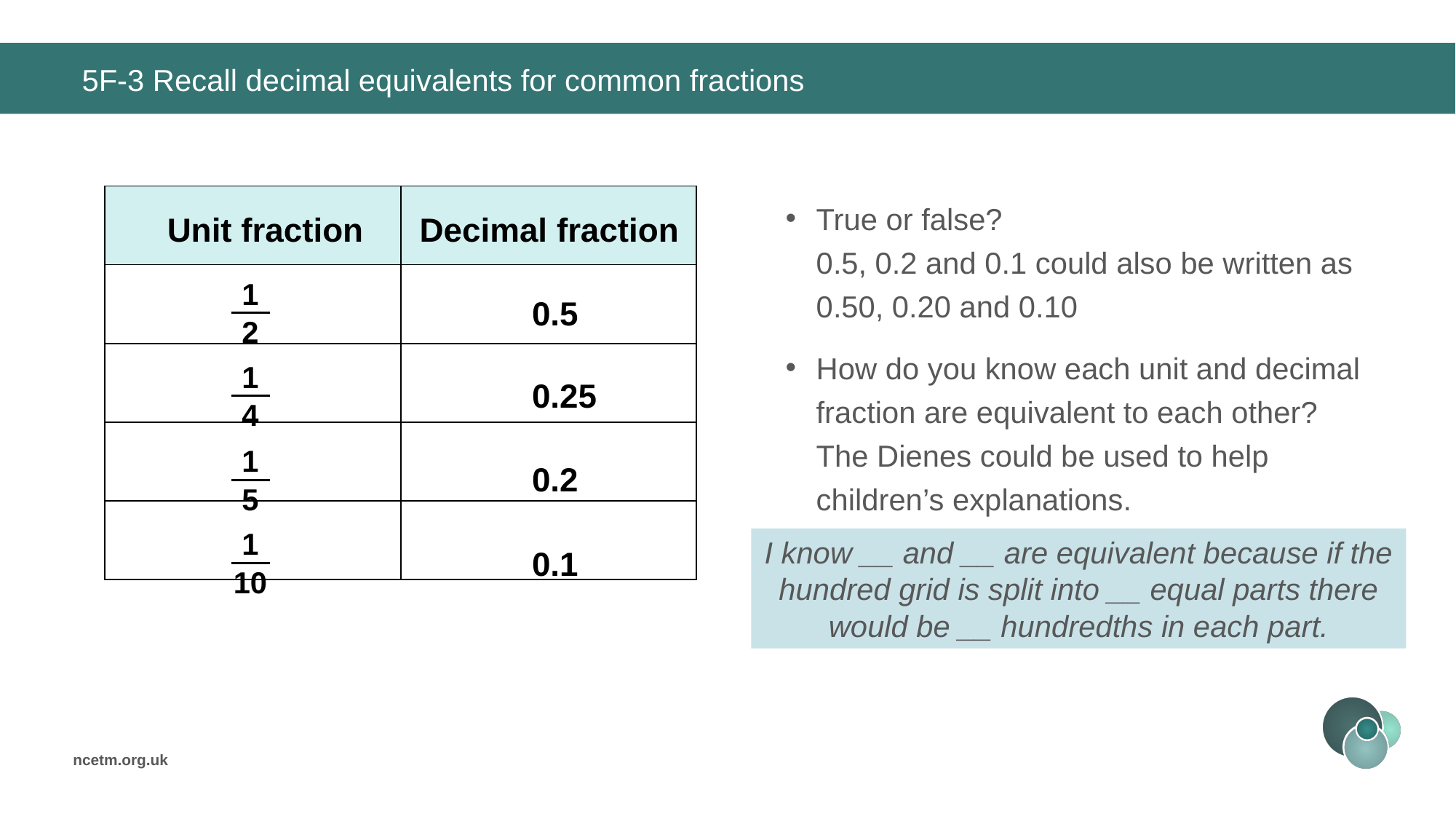

# 5F-3 Recall decimal equivalents for common fractions
|  |  |
| --- | --- |
|  |  |
|  |  |
|  |  |
|  |  |
True or false?                                            0.5, 0.2 and 0.1 could also be written as 0.50, 0.20 and 0.10
How do you know each unit and decimal fraction are equivalent to each other? The Dienes could be used to help children’s explanations.

Unit fraction
Decimal fraction
1
2
0.5
1
4
0.25
1
5
0.2
1
10
I know __ and __ are equivalent because if the hundred grid is split into __ equal parts there would be __ hundredths in each part.
0.1